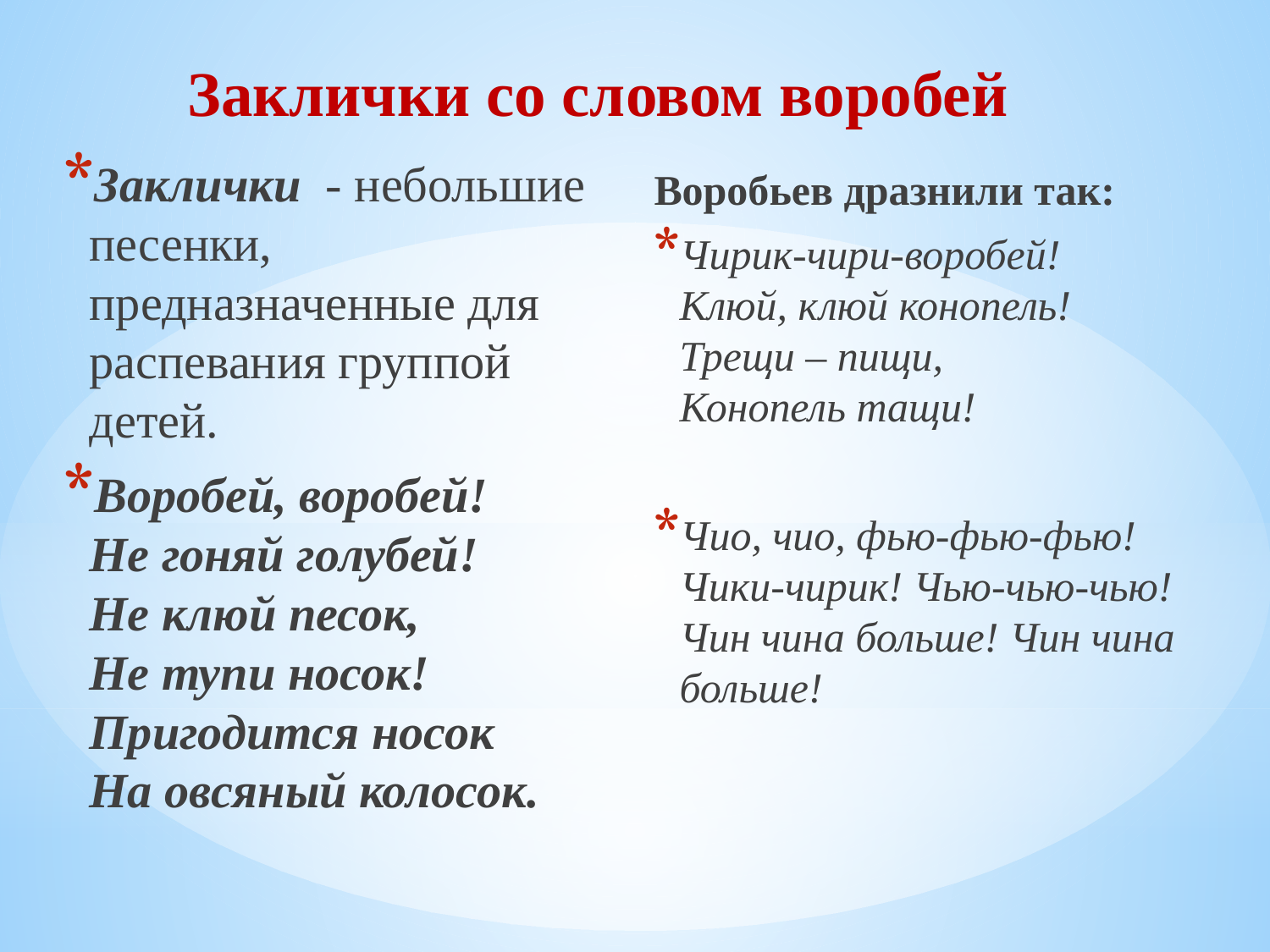

# Заклички со словом воробей
Заклички  - небольшие песенки, предназначенные для распевания группой детей.
Воробей, воробей!
Не гоняй голубей!
Не клюй песок,
Не тупи носок!
Пригодится носок
На овсяный колосок.

Воробьев дразнили так:
Чирик-чири-воробей!
Клюй, клюй конопель!
Трещи – пищи,
Конопель тащи!

Чио, чио, фью-фью-фью!
Чики-чирик! Чью-чью-чью!
Чин чина больше! Чин чина больше!